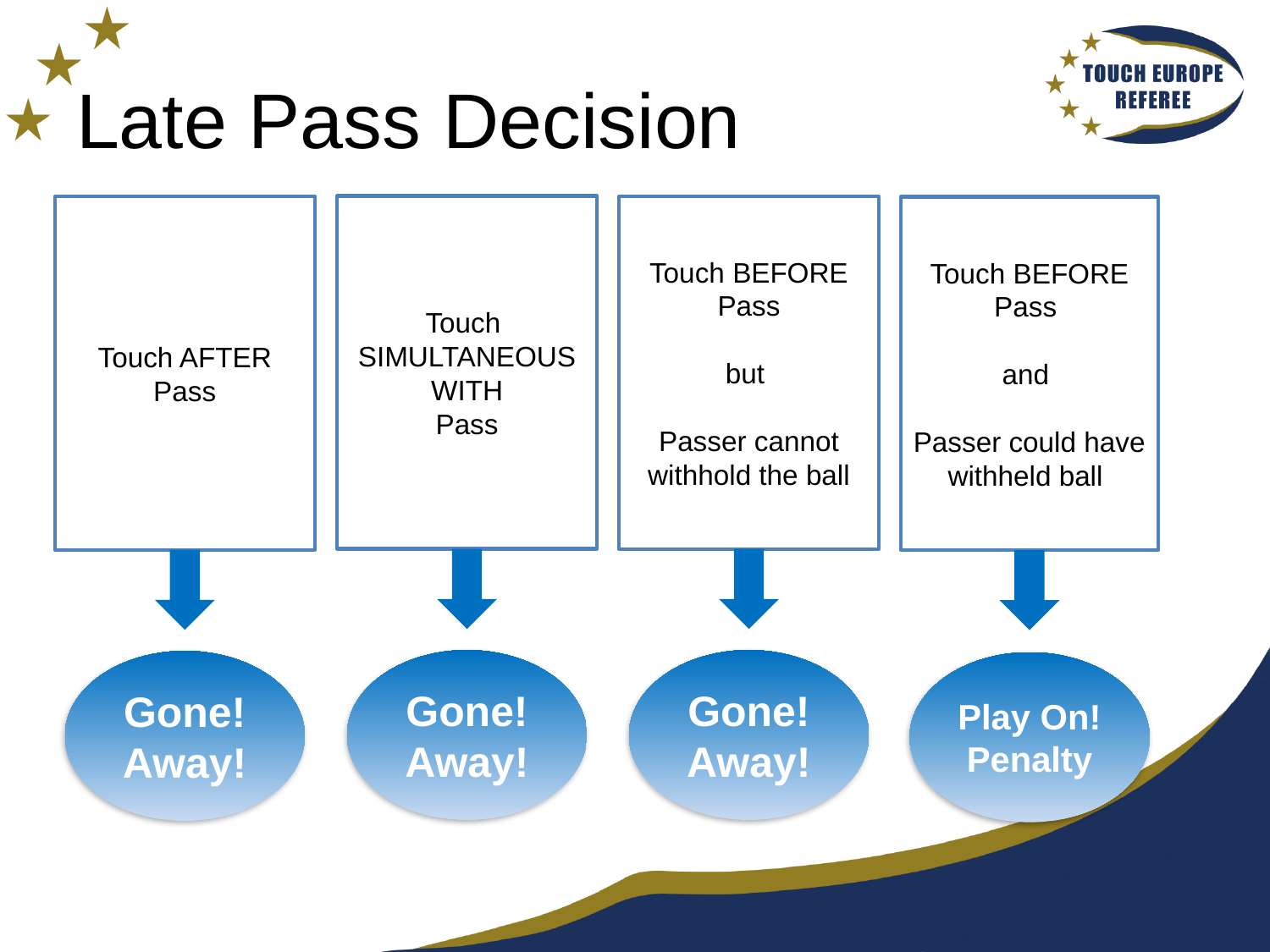

# Late Pass Decision
Touch
SIMULTANEOUS WITH
Pass

Gone!
Away!
Touch AFTER Pass

Gone!
Away!
Touch BEFORE Pass

but

Passer cannot withhold the ball

Gone!
Away!
Touch BEFORE Pass

and

Passer could have withheld ball

Play On!
Penalty